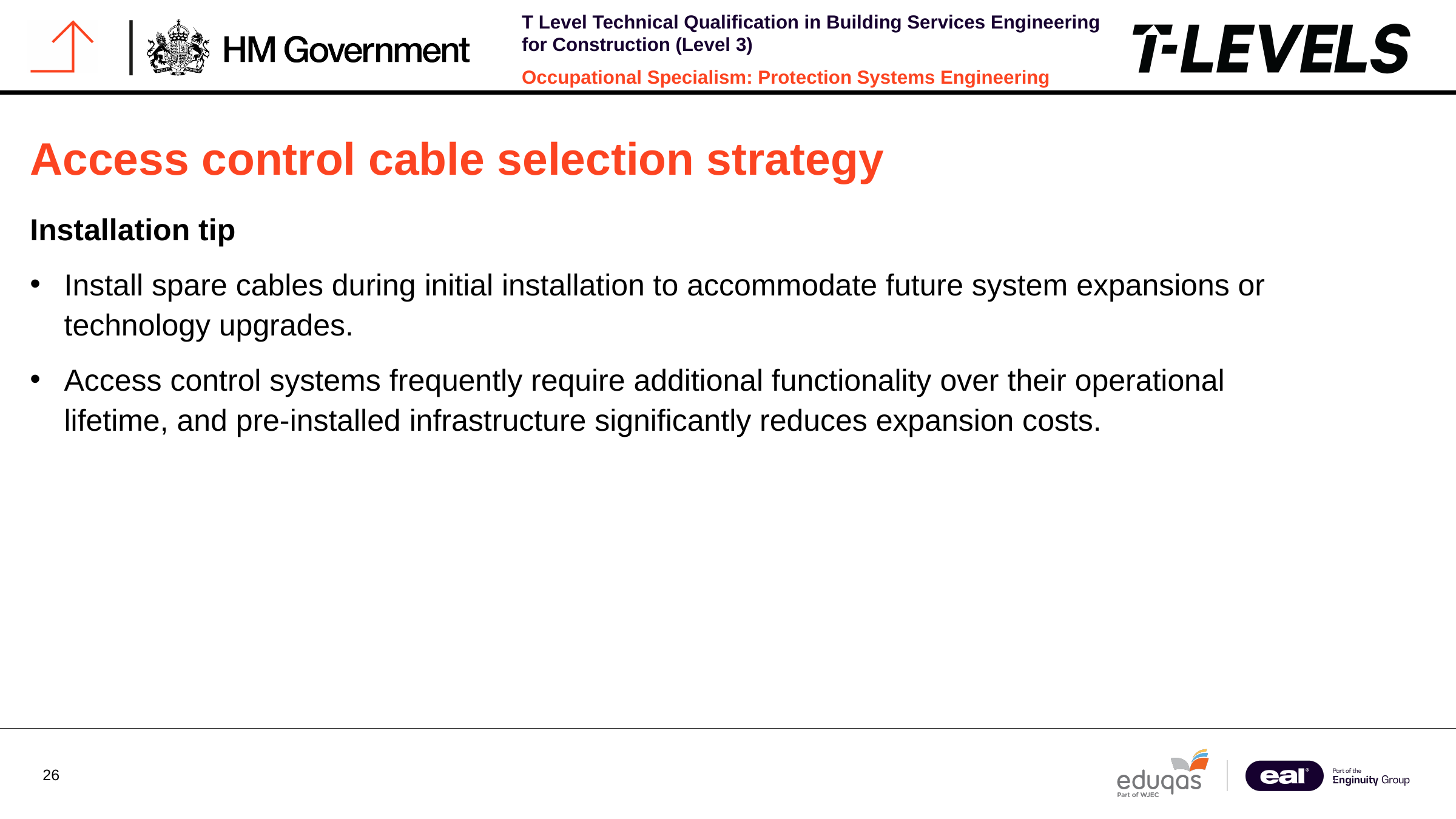

Access control cable selection strategy
Installation tip
Install spare cables during initial installation to accommodate future system expansions or technology upgrades.
Access control systems frequently require additional functionality over their operational lifetime, and pre-installed infrastructure significantly reduces expansion costs.